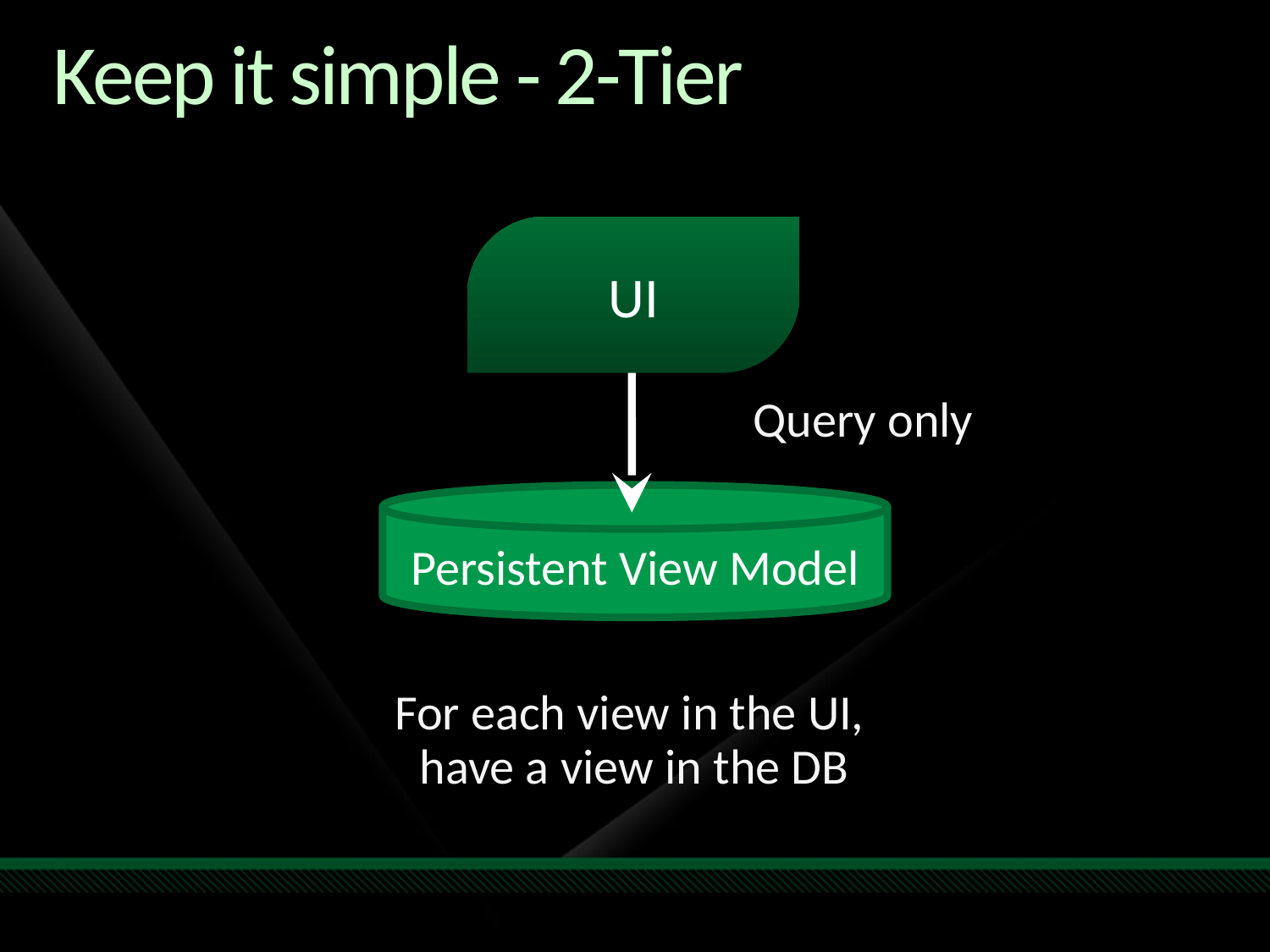

# Keep it simple - 2-Tier
UI

Query only
Persistent View Model
For each view in the UI,
have a view in the DB